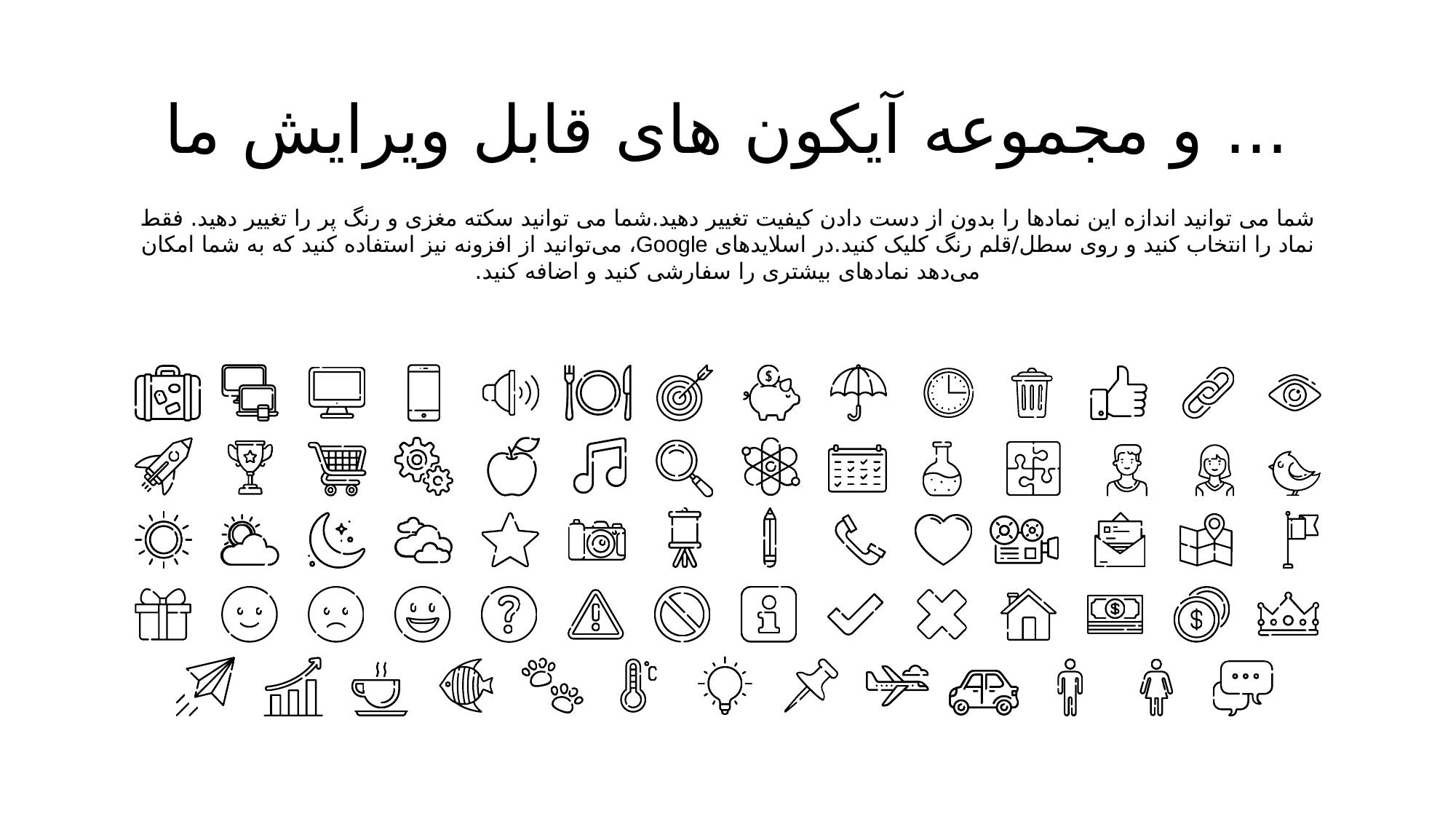

# ... و مجموعه آیکون های قابل ویرایش ما
شما می توانید اندازه این نمادها را بدون از دست دادن کیفیت تغییر دهید.شما می توانید سکته مغزی و رنگ پر را تغییر دهید. فقط نماد را انتخاب کنید و روی سطل/قلم رنگ کلیک کنید.در اسلایدهای Google، می‌توانید از افزونه نیز استفاده کنید که به شما امکان می‌دهد نمادهای بیشتری را سفارشی کنید و اضافه کنید.